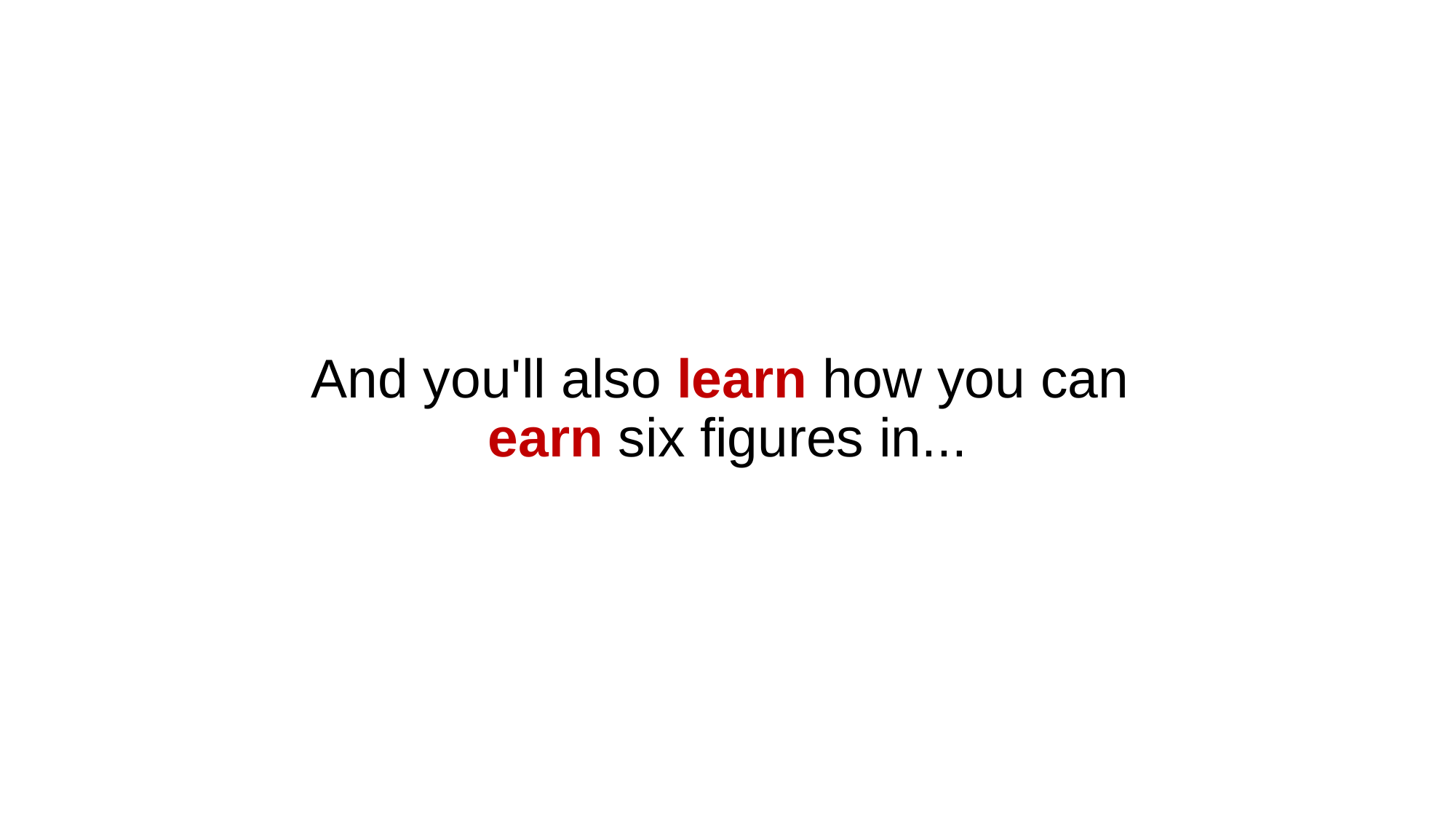

# And you'll also learn how you can earn six figures in...